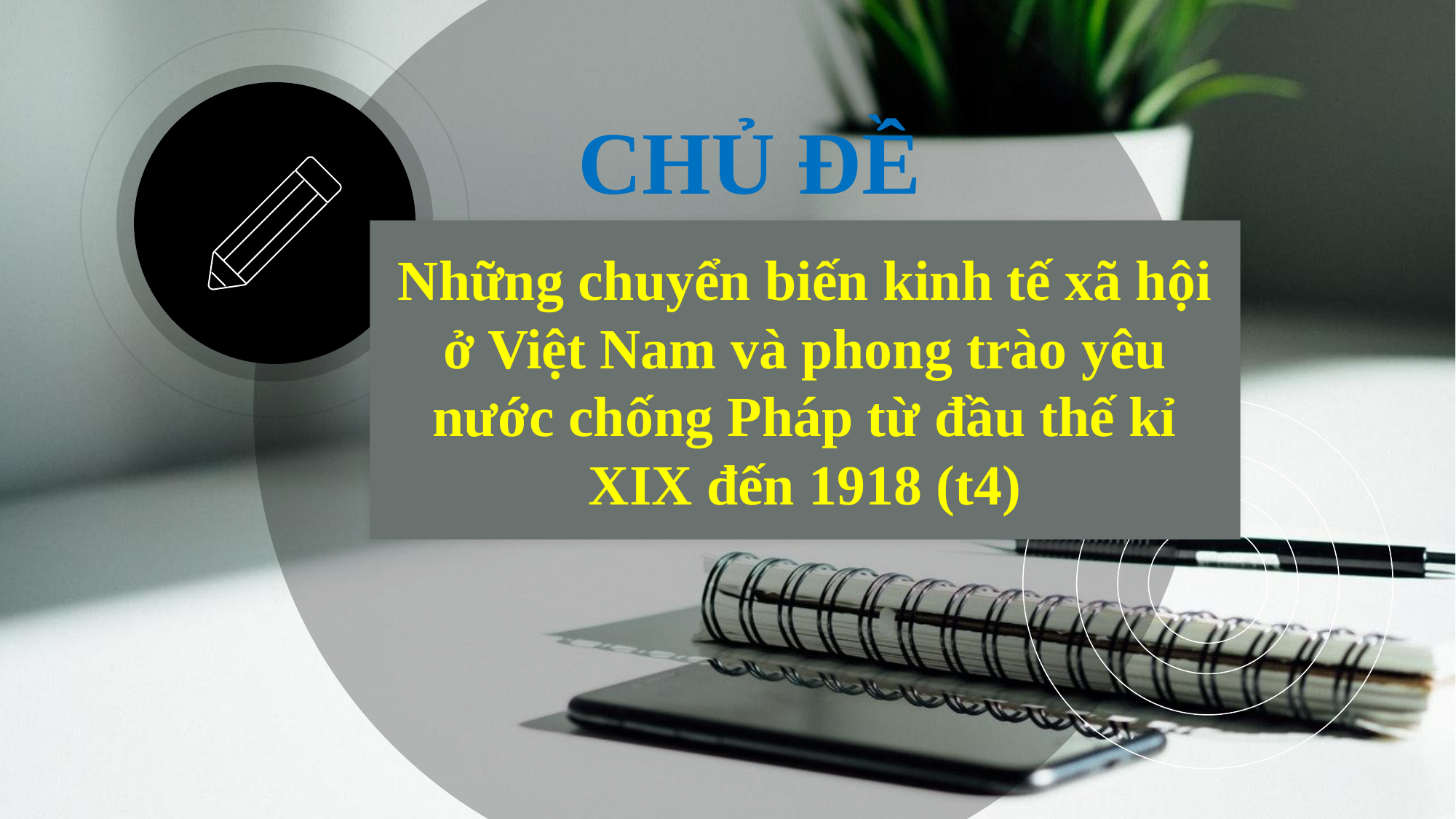

CHỦ ĐỀ

# Những chuyển biến kinh tế xã hội ở Việt Nam và phong trào yêu nước chống Pháp từ đầu thế kỉ XIX đến 1918 (t4)